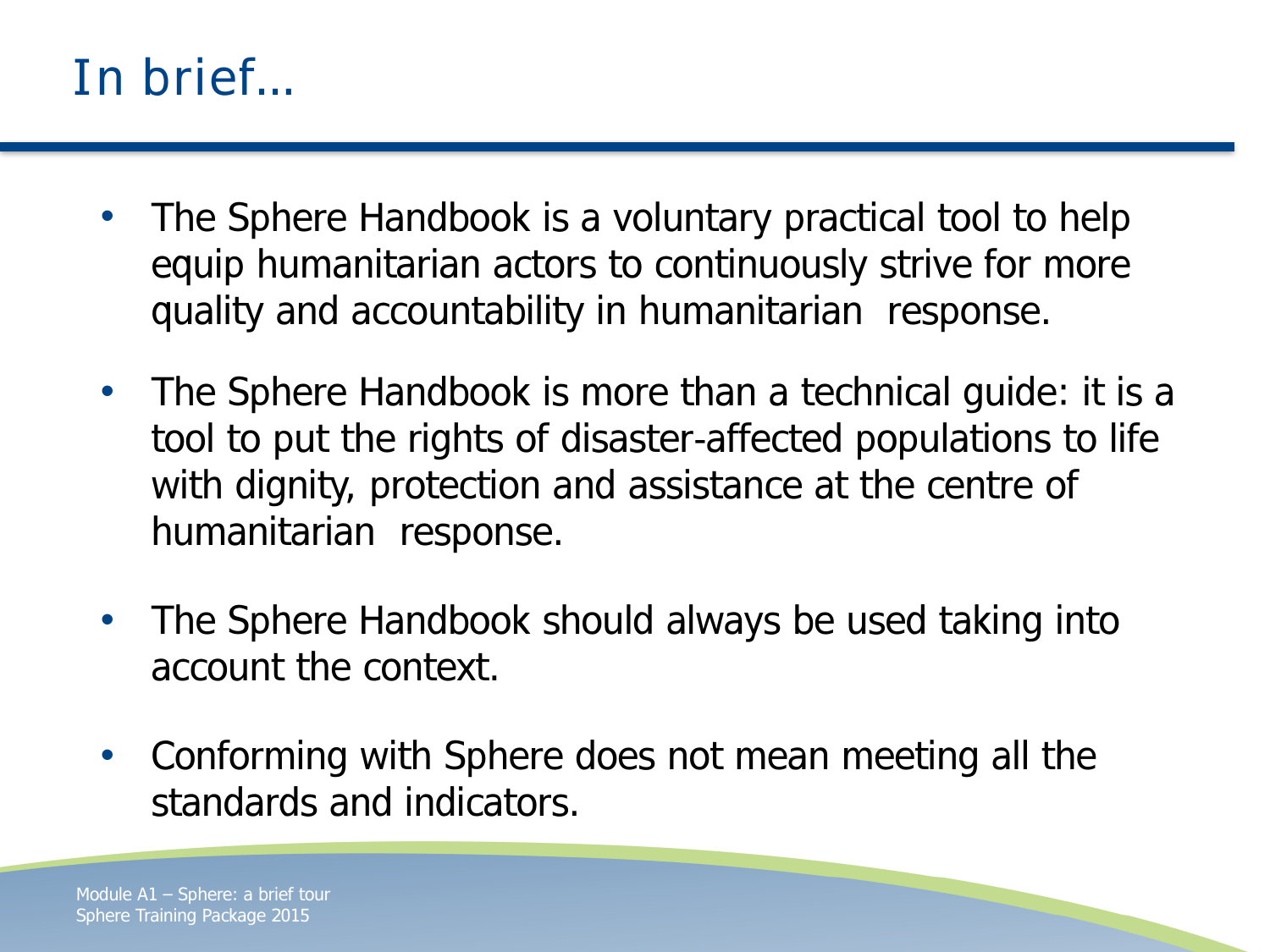

# In brief…
The Sphere Handbook is a voluntary practical tool to help equip humanitarian actors to continuously strive for more quality and accountability in humanitarian  response.
The Sphere Handbook is more than a technical guide: it is a tool to put the rights of disaster‐affected populations to life with dignity, protection and assistance at the centre of humanitarian  response.
The Sphere Handbook should always be used taking into account the context.
Conforming with Sphere does not mean meeting all the standards and indicators.

Module A1 – Sphere: a brief tour
Sphere Training Package 2015